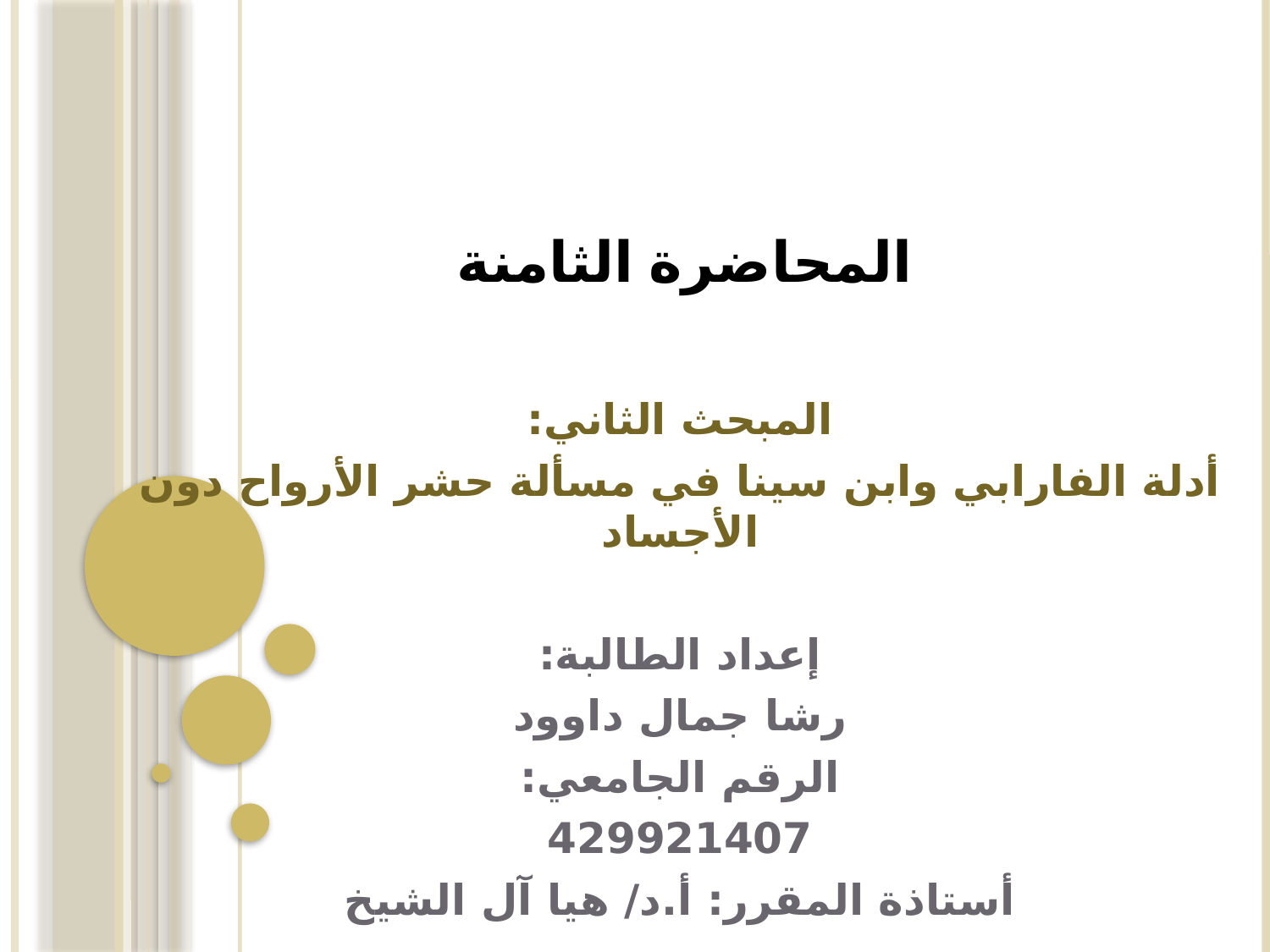

# المحاضرة الثامنة
المبحث الثاني:
أدلة الفارابي وابن سينا في مسألة حشر الأرواح دون الأجساد

إعداد الطالبة:
رشا جمال داوود
الرقم الجامعي:
429921407
أستاذة المقرر: أ.د/ هيا آل الشيخ